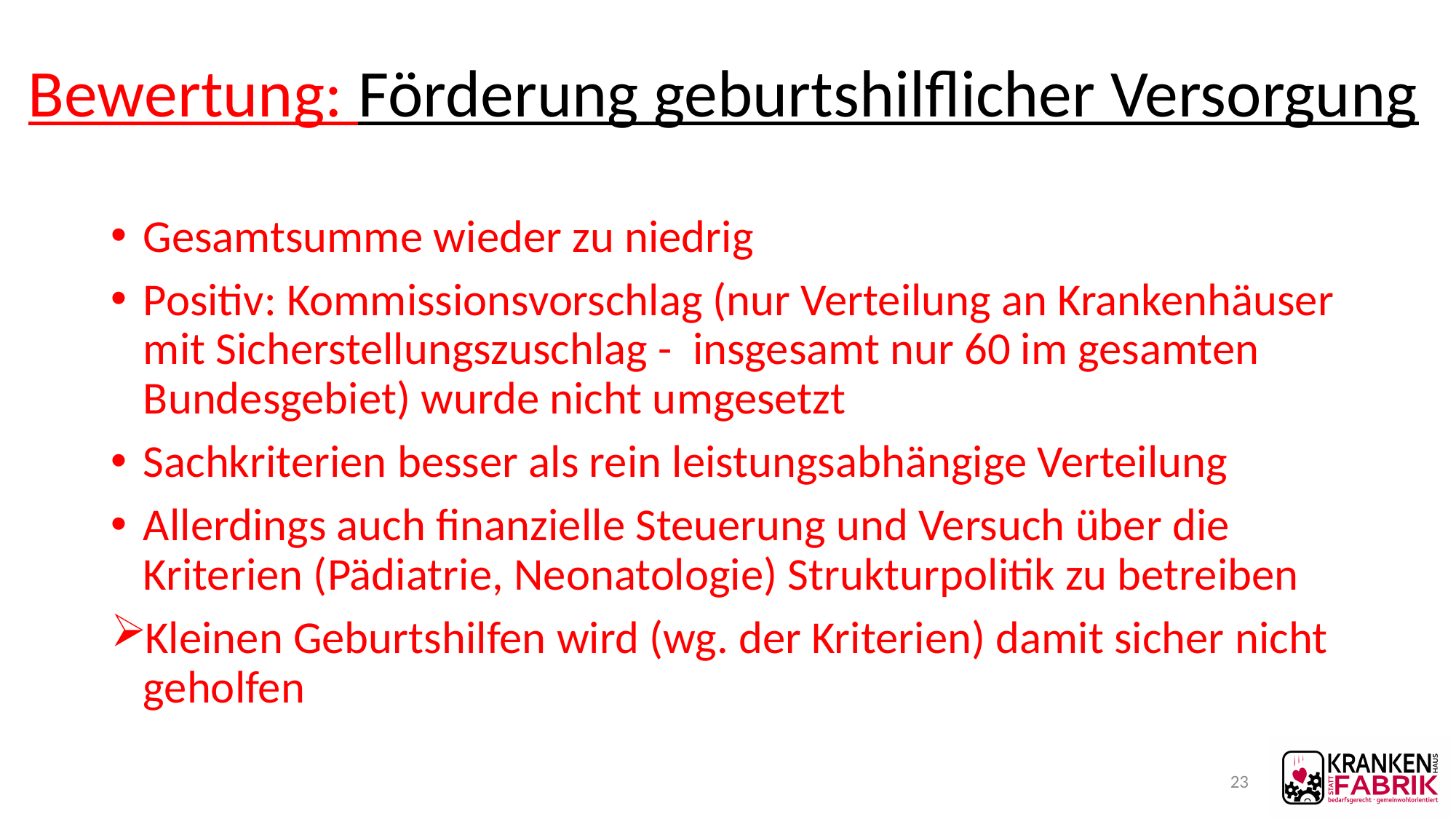

# Bewertung: Förderung geburtshilflicher Versorgung
Gesamtsumme wieder zu niedrig
Positiv: Kommissionsvorschlag (nur Verteilung an Krankenhäuser mit Sicherstellungszuschlag -  insgesamt nur 60 im gesamten Bundesgebiet) wurde nicht umgesetzt
Sachkriterien besser als rein leistungsabhängige Verteilung
Allerdings auch finanzielle Steuerung und Versuch über die Kriterien (Pädiatrie, Neonatologie) Strukturpolitik zu betreiben
Kleinen Geburtshilfen wird (wg. der Kriterien) damit sicher nicht geholfen
23